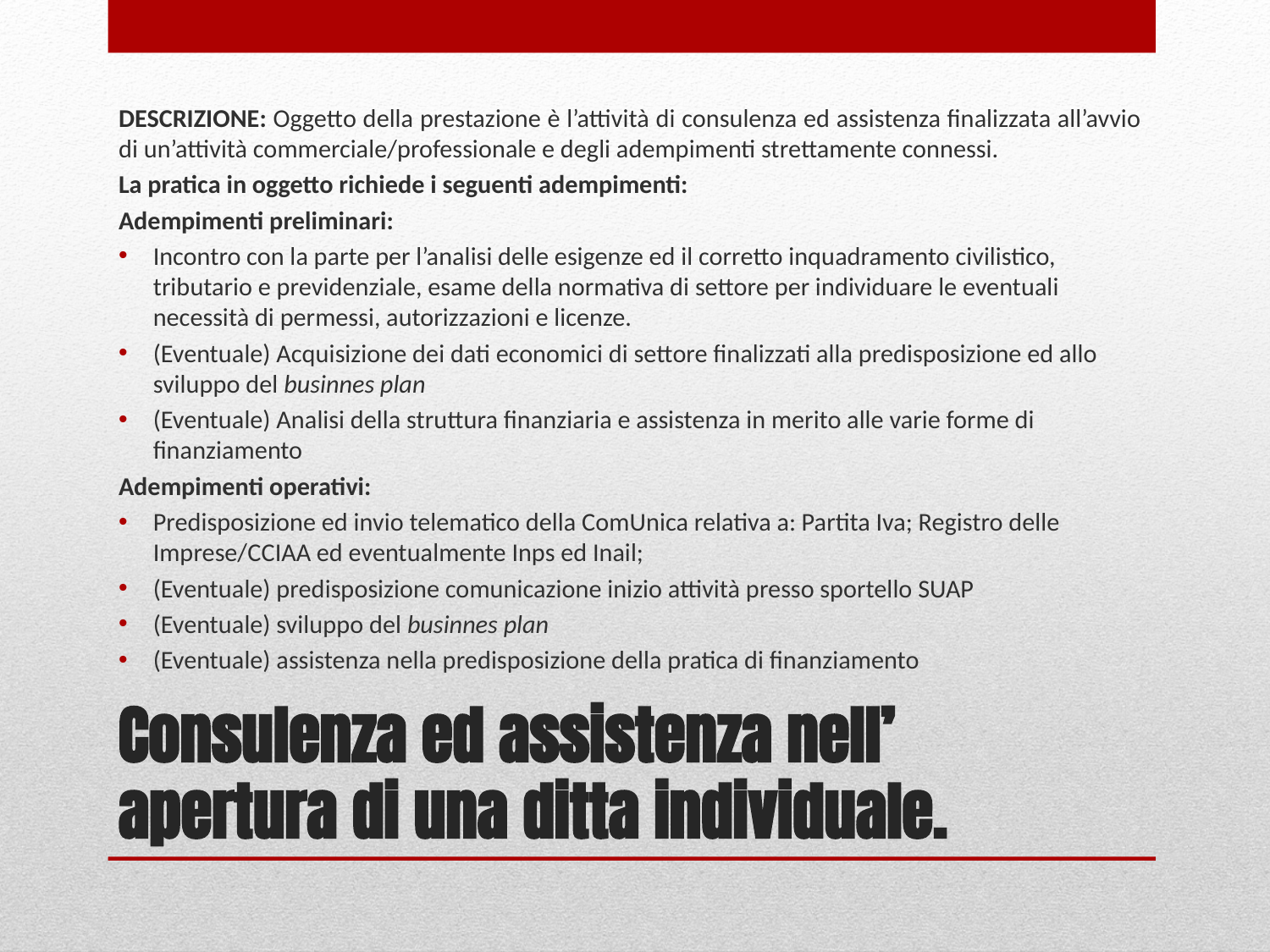

DESCRIZIONE: Oggetto della prestazione è l’attività di consulenza ed assistenza finalizzata all’avvio di un’attività commerciale/professionale e degli adempimenti strettamente connessi.
La pratica in oggetto richiede i seguenti adempimenti:
Adempimenti preliminari:
Incontro con la parte per l’analisi delle esigenze ed il corretto inquadramento civilistico, tributario e previdenziale, esame della normativa di settore per individuare le eventuali necessità di permessi, autorizzazioni e licenze.
(Eventuale) Acquisizione dei dati economici di settore finalizzati alla predisposizione ed allo sviluppo del businnes plan
(Eventuale) Analisi della struttura finanziaria e assistenza in merito alle varie forme di finanziamento
Adempimenti operativi:
Predisposizione ed invio telematico della ComUnica relativa a: Partita Iva; Registro delle Imprese/CCIAA ed eventualmente Inps ed Inail;
(Eventuale) predisposizione comunicazione inizio attività presso sportello SUAP
(Eventuale) sviluppo del businnes plan
(Eventuale) assistenza nella predisposizione della pratica di finanziamento

# Consulenza ed assistenza nell’ apertura di una ditta individuale.